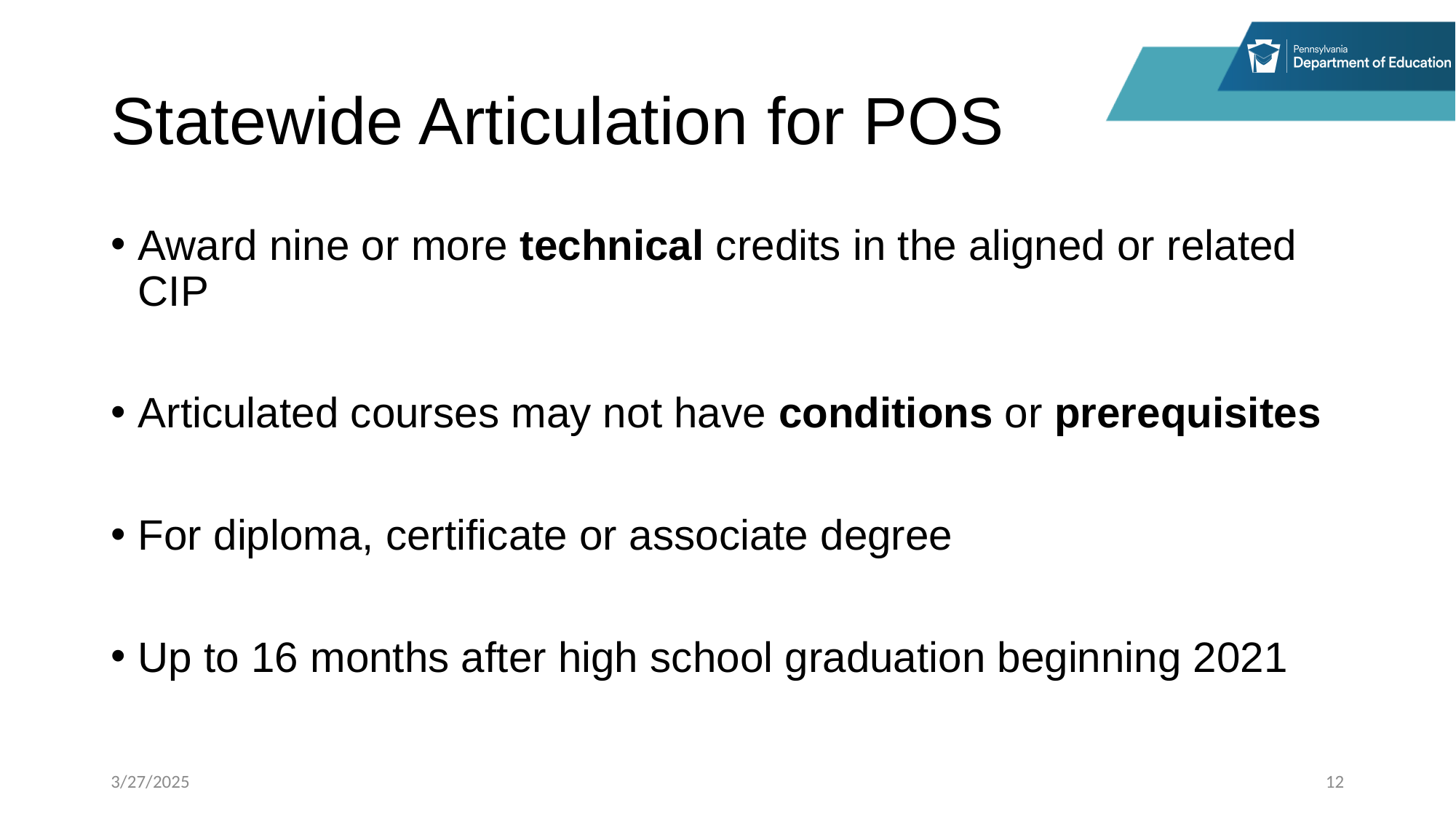

# Statewide Articulation for POS
Award nine or more technical credits in the aligned or related CIP

Articulated courses may not have conditions or prerequisites

For diploma, certificate or associate degree

Up to 16 months after high school graduation beginning 2021

3/27/2025
12